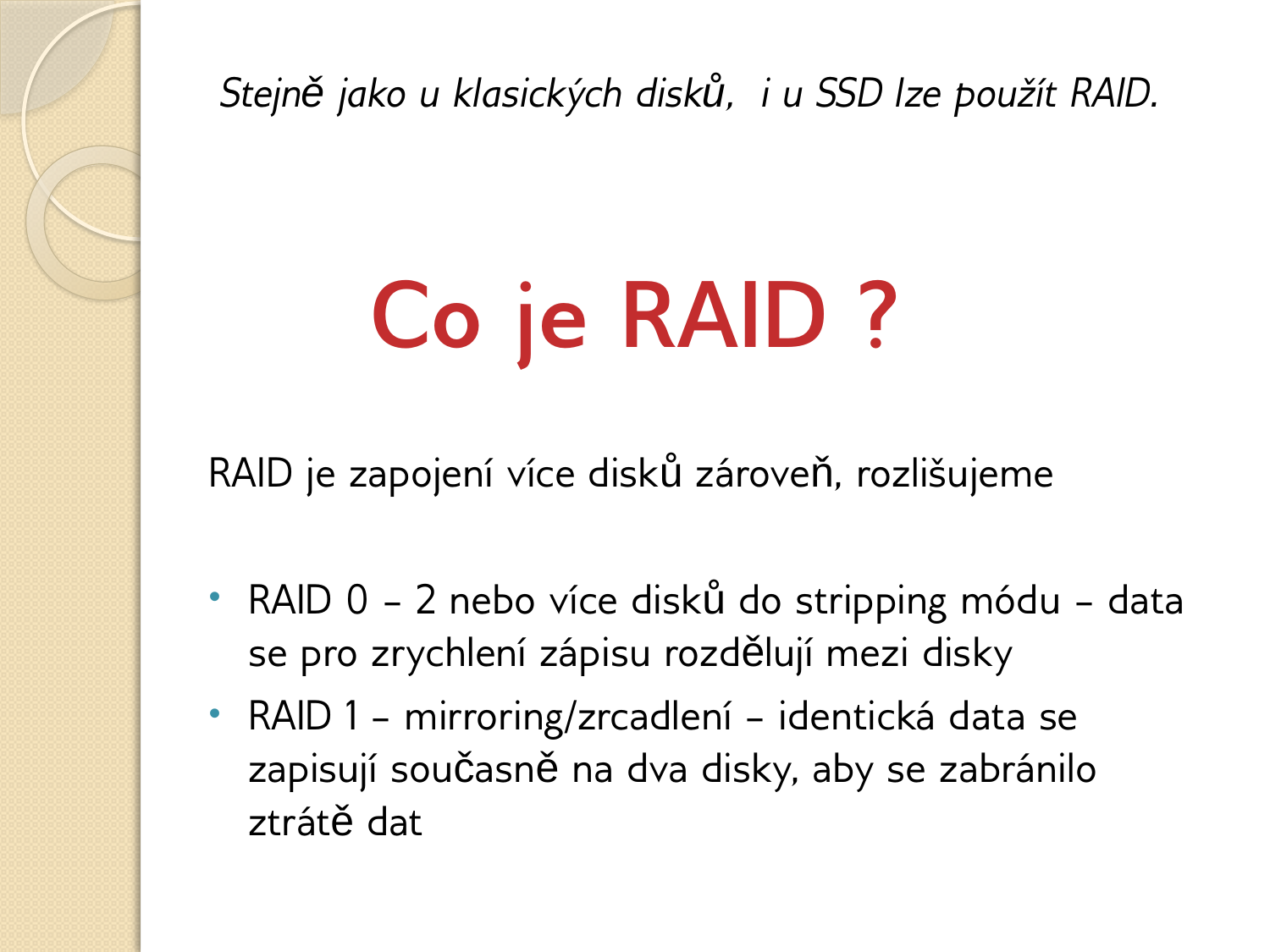

Stejně jako u klasických disků,  i u SSD lze použít RAID.

Co je RAID ?
RAID je zapojení více disků zároveň, rozlišujeme

RAID 0 – 2 nebo více disků do stripping módu – data se pro zrychlení zápisu rozdělují mezi disky
RAID 1 – mirroring/zrcadlení – identická data se zapisují současně na dva disky, aby se zabránilo ztrátě dat